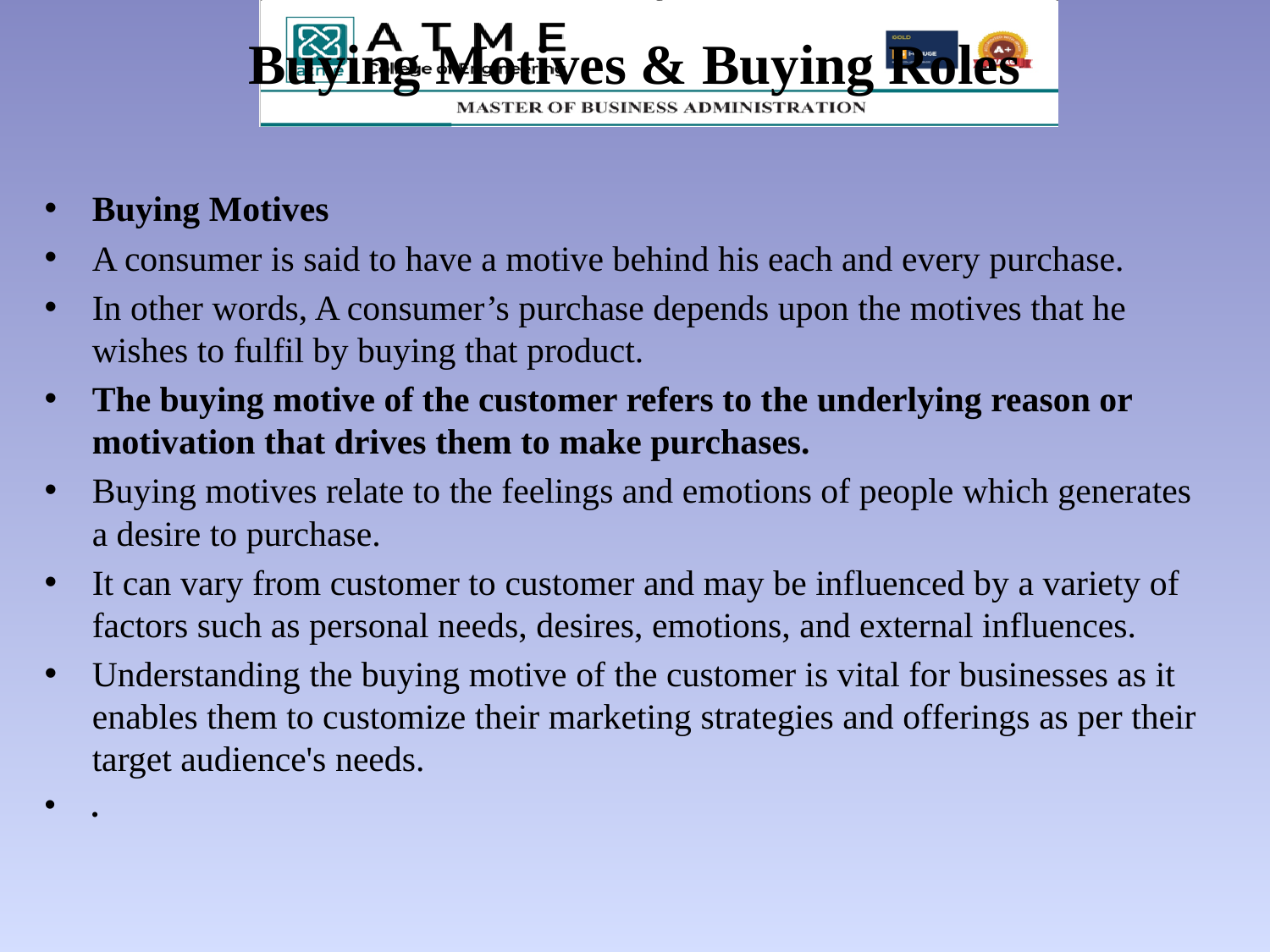

# Buying Motives & Buying Roles
Buying Motives
A consumer is said to have a motive behind his each and every purchase.
In other words, A consumer’s purchase depends upon the motives that he wishes to fulfil by buying that product.
The buying motive of the customer refers to the underlying reason or motivation that drives them to make purchases.
Buying motives relate to the feelings and emotions of people which generates a desire to purchase.
It can vary from customer to customer and may be influenced by a variety of factors such as personal needs, desires, emotions, and external influences.
Understanding the buying motive of the customer is vital for businesses as it enables them to customize their marketing strategies and offerings as per their target audience's needs.
.